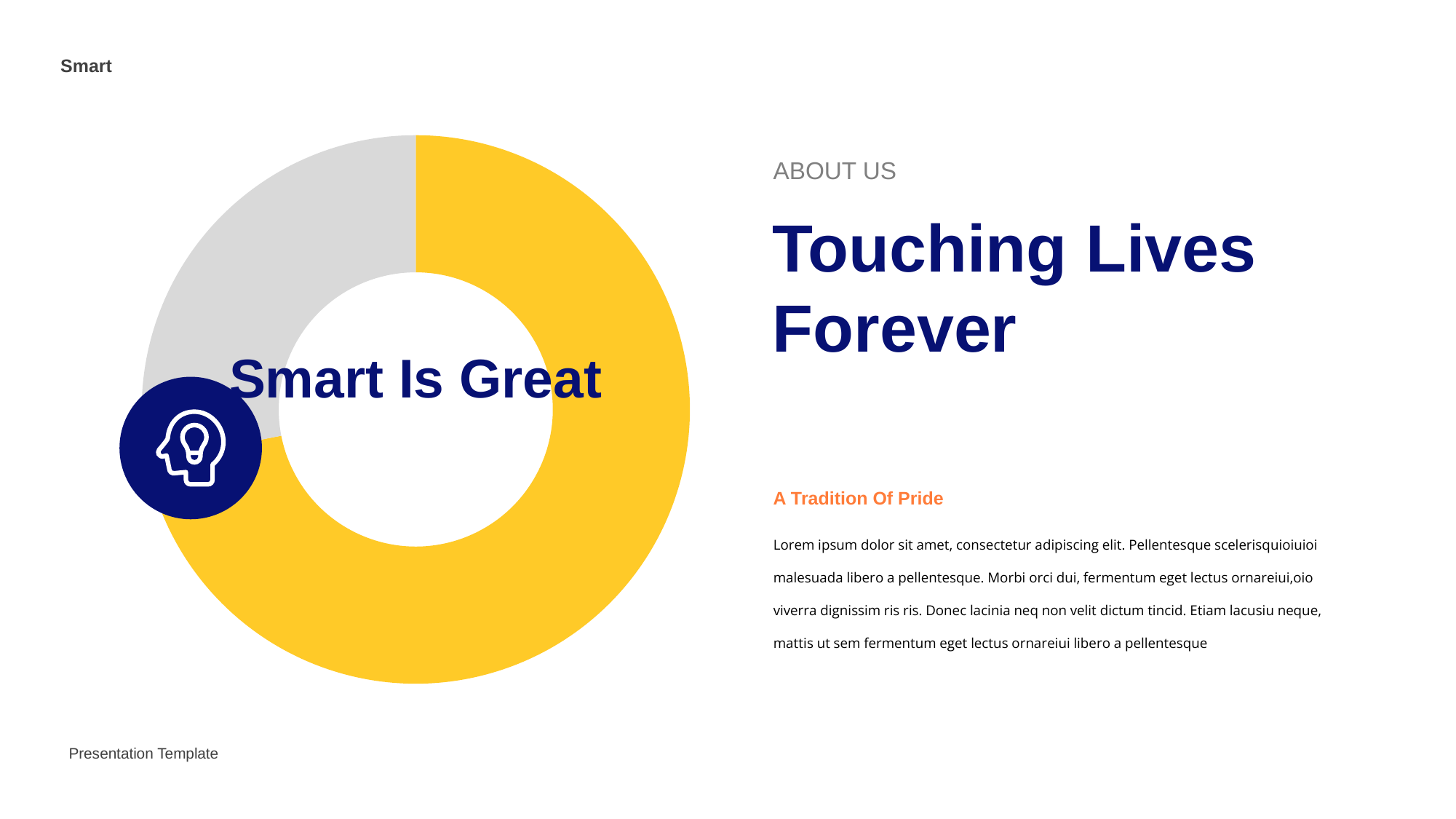

Smart

### Chart

| Category | Sales |
|---|---|
| 1st Qtr | 8.2 |
| 2nd Qtr | 3.2 |
ABOUT US
Touching Lives Forever
Smart Is Great

A Tradition Of Pride
Lorem ipsum dolor sit amet, consectetur adipiscing elit. Pellentesque scelerisquioiuioi malesuada libero a pellentesque. Morbi orci dui, fermentum eget lectus ornareiui,oio viverra dignissim ris ris. Donec lacinia neq non velit dictum tincid. Etiam lacusiu neque, mattis ut sem fermentum eget lectus ornareiui libero a pellentesque
Presentation Template